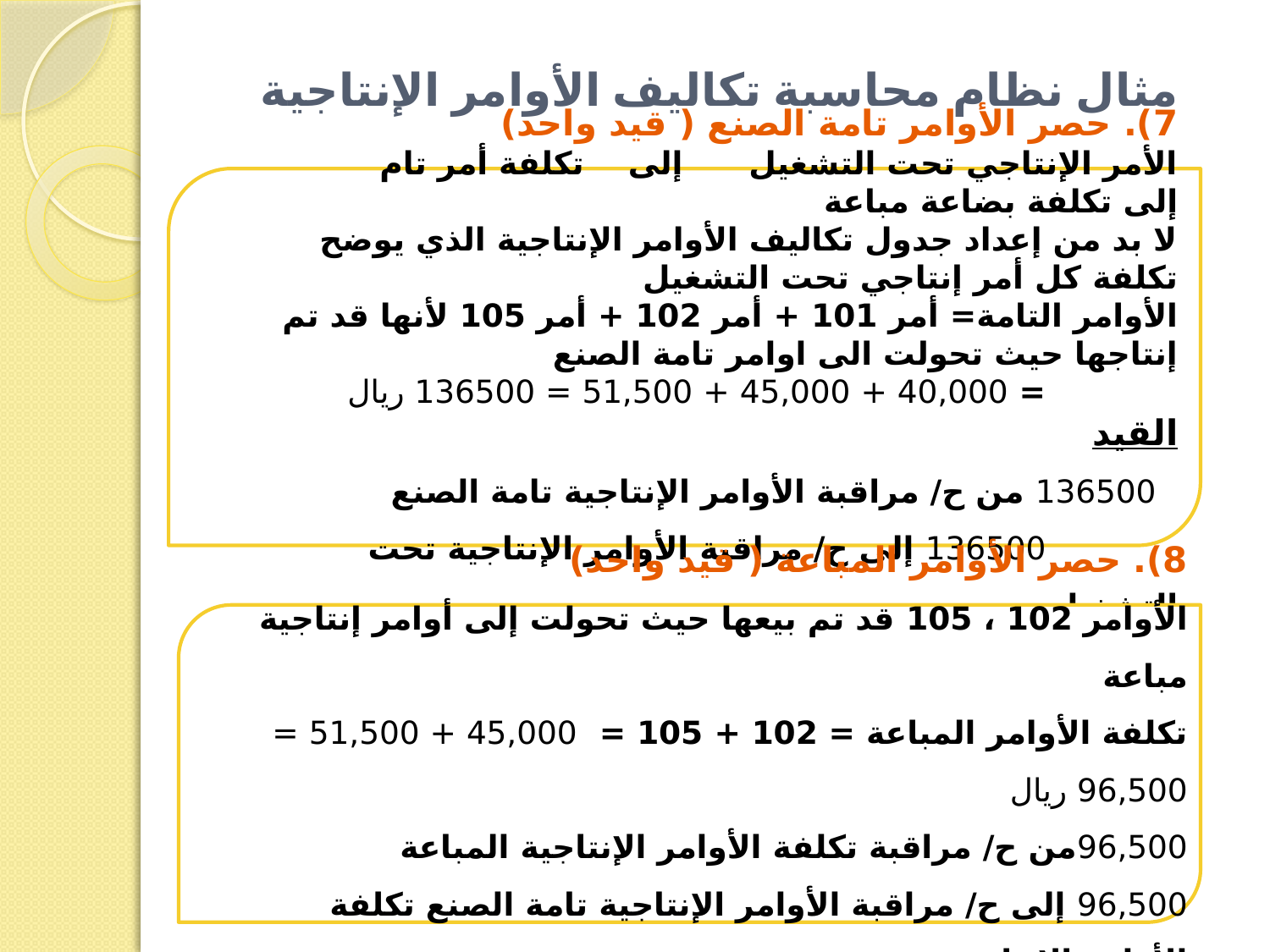

# مثال نظام محاسبة تكاليف الأوامر الإنتاجية

7). حصر الأوامر تامة الصنع ( قيد واحد)
الأمر الإنتاجي تحت التشغيل      إلى    تكلفة أمر تام            إلى تكلفة بضاعة مباعة
لا بد من إعداد جدول تكاليف الأوامر الإنتاجية الذي يوضح تكلفة كل أمر إنتاجي تحت التشغيل
الأوامر التامة= أمر 101 + أمر 102 + أمر 105 لأنها قد تم إنتاجها حيث تحولت الى اوامر تامة الصنع
            = 40,000 + 45,000 + 51,500 = 136500 ريال
القيد
  136500 من ح/ مراقبة الأوامر الإنتاجية تامة الصنع
            136500 إلى ح/ مراقبة الأوامر الإنتاجية تحت التشغيل

8). حصر الأوامر المباعة ( قيد واحد)
الأوامر 102 ، 105 قد تم بيعها حيث تحولت إلى أوامر إنتاجية مباعة
تكلفة الأوامر المباعة = 102 + 105 =  45,000 + 51,500 = 96,500 ريال
96,500من ح/ مراقبة تكلفة الأوامر الإنتاجية المباعة
96,500 إلى ح/ مراقبة الأوامر الإنتاجية تامة الصنع تكلفة الأوامر الإنتاجية